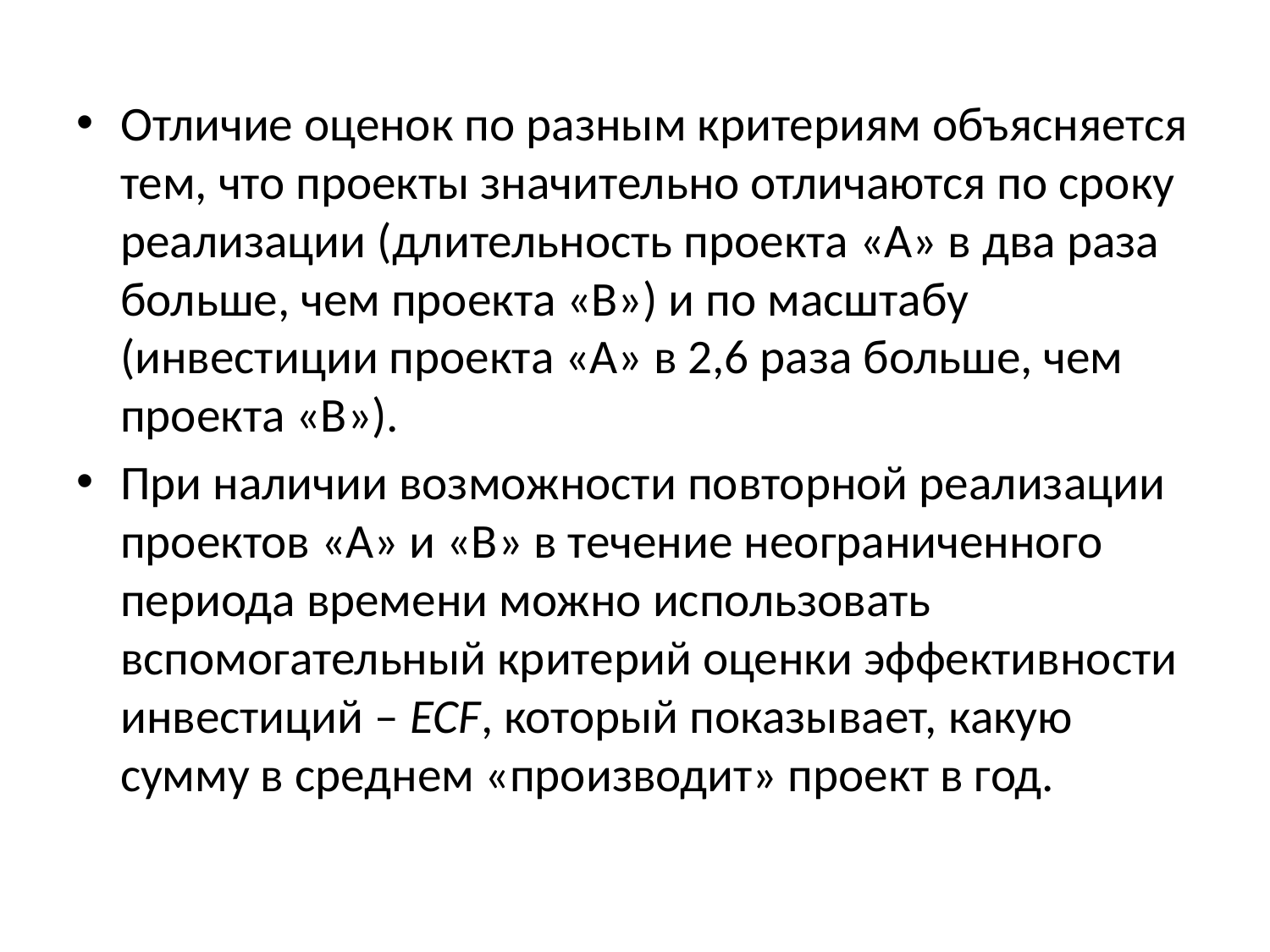

Отличие оценок по разным критериям объясняется тем, что проекты значительно отличаются по сроку реализации (длительность проекта «А» в два раза больше, чем проекта «В») и по масштабу (инвестиции проекта «А» в 2,6 раза больше, чем проекта «В»).
При наличии возможности повторной реализации проектов «А» и «В» в течение неограниченного периода времени можно использовать вспомогательный критерий оценки эффективности инвестиций – ECF, который показывает, какую сумму в среднем «производит» проект в год.